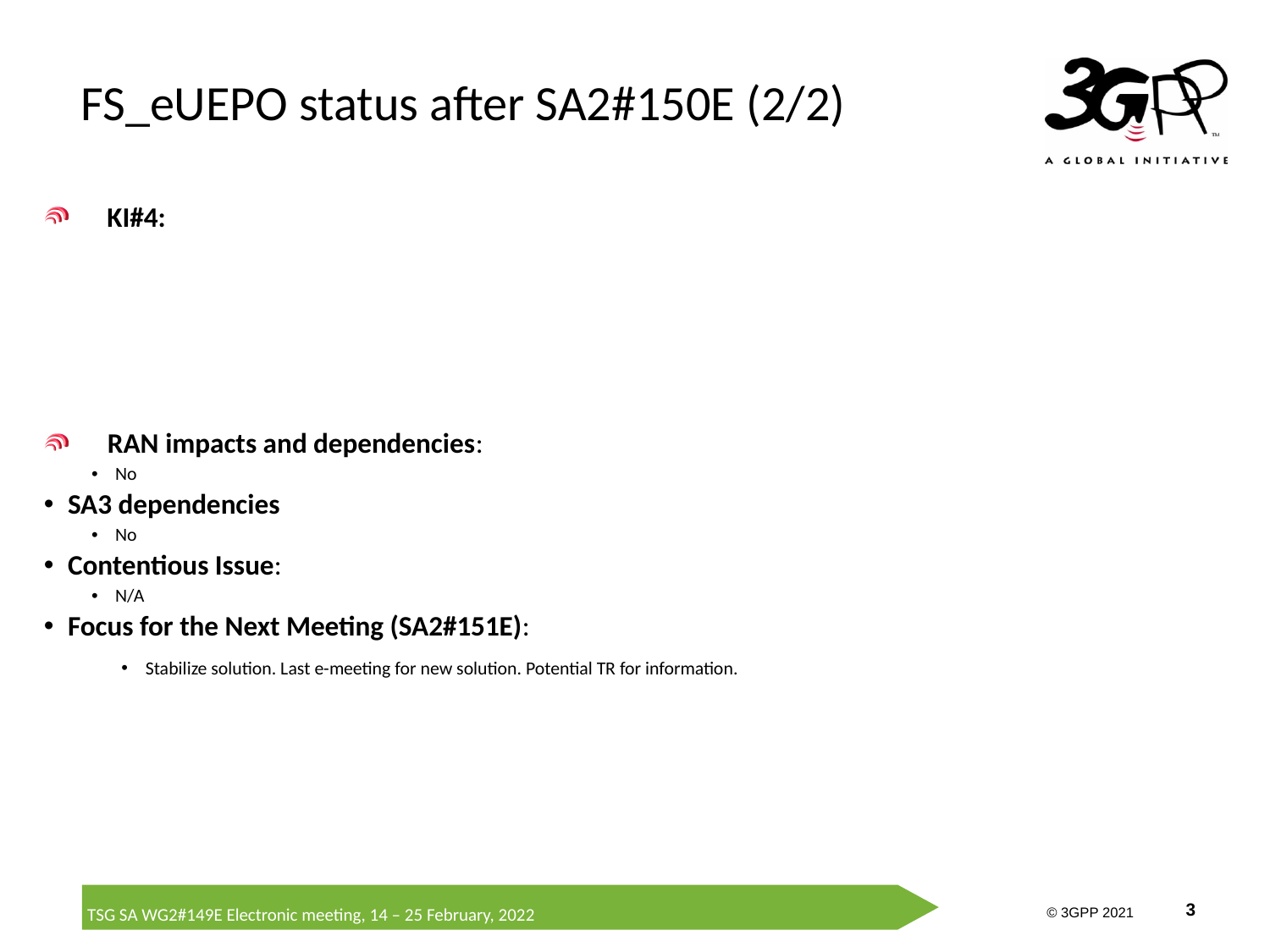

# FS_eUEPO status after SA2#150E (2/2)
KI#4:

RAN impacts and dependencies:
No
SA3 dependencies
No
Contentious Issue:
N/A
Focus for the Next Meeting (SA2#151E):
Stabilize solution. Last e-meeting for new solution. Potential TR for information.